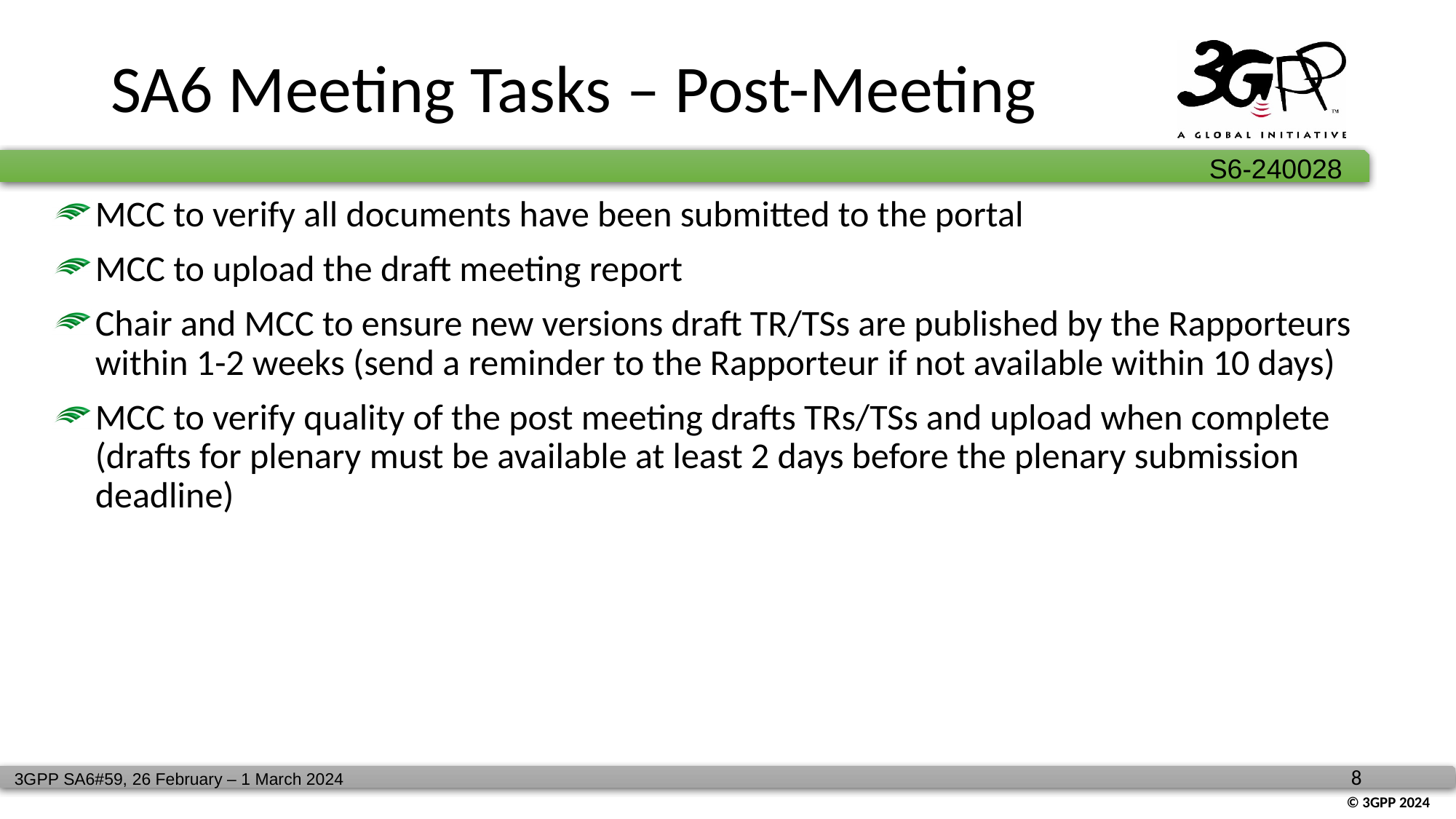

# SA6 Meeting Tasks – Post-Meeting
MCC to verify all documents have been submitted to the portal
MCC to upload the draft meeting report
Chair and MCC to ensure new versions draft TR/TSs are published by the Rapporteurs within 1-2 weeks (send a reminder to the Rapporteur if not available within 10 days)
MCC to verify quality of the post meeting drafts TRs/TSs and upload when complete (drafts for plenary must be available at least 2 days before the plenary submission deadline)